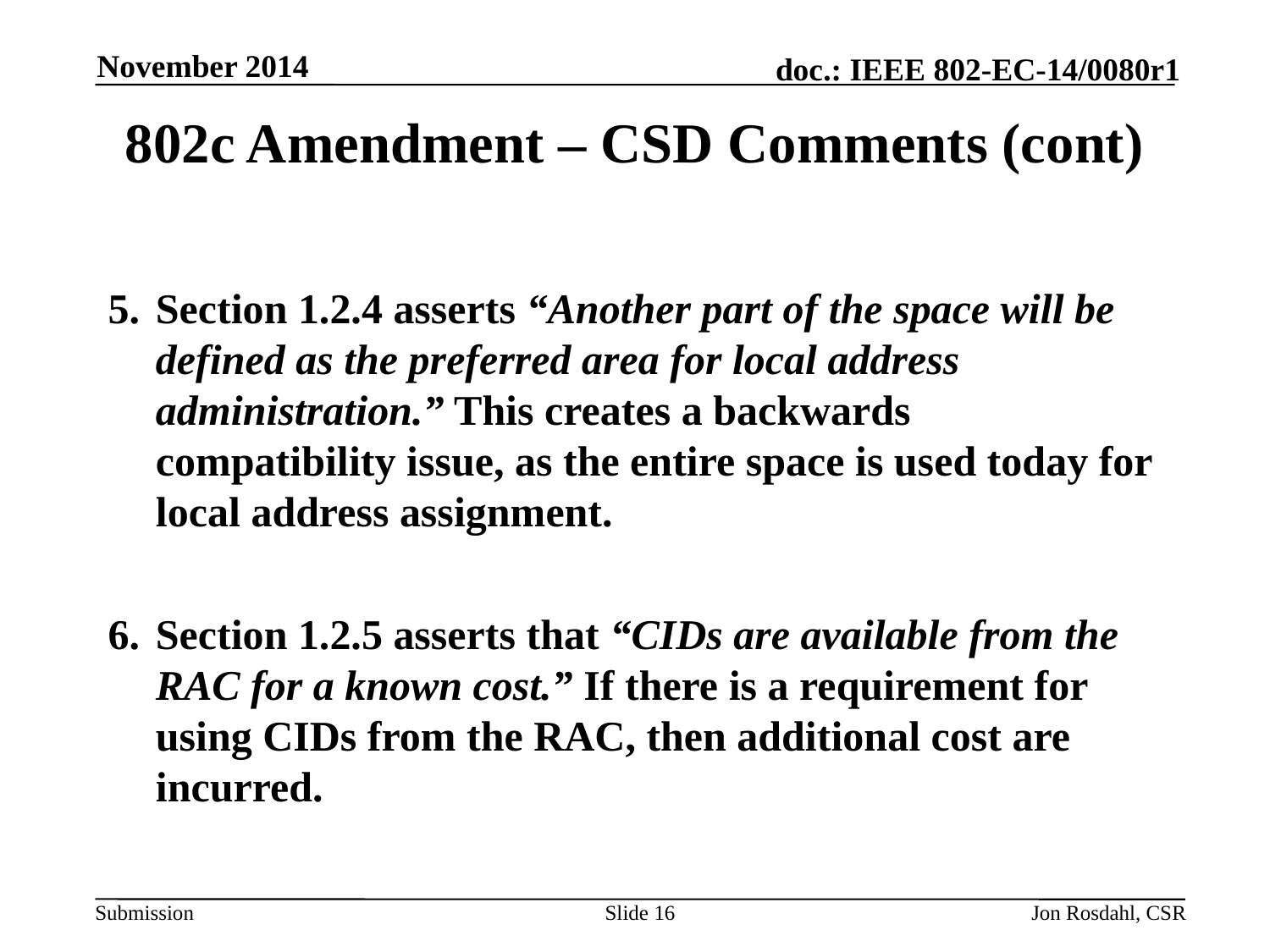

November 2014
# 802c Amendment – CSD Comments (cont)
Section 1.2.4 asserts “Another part of the space will be defined as the preferred area for local address administration.” This creates a backwards compatibility issue, as the entire space is used today for local address assignment.

Section 1.2.5 asserts that “CIDs are available from the RAC for a known cost.” If there is a requirement for using CIDs from the RAC, then additional cost are incurred.
Slide 16
Jon Rosdahl, CSR